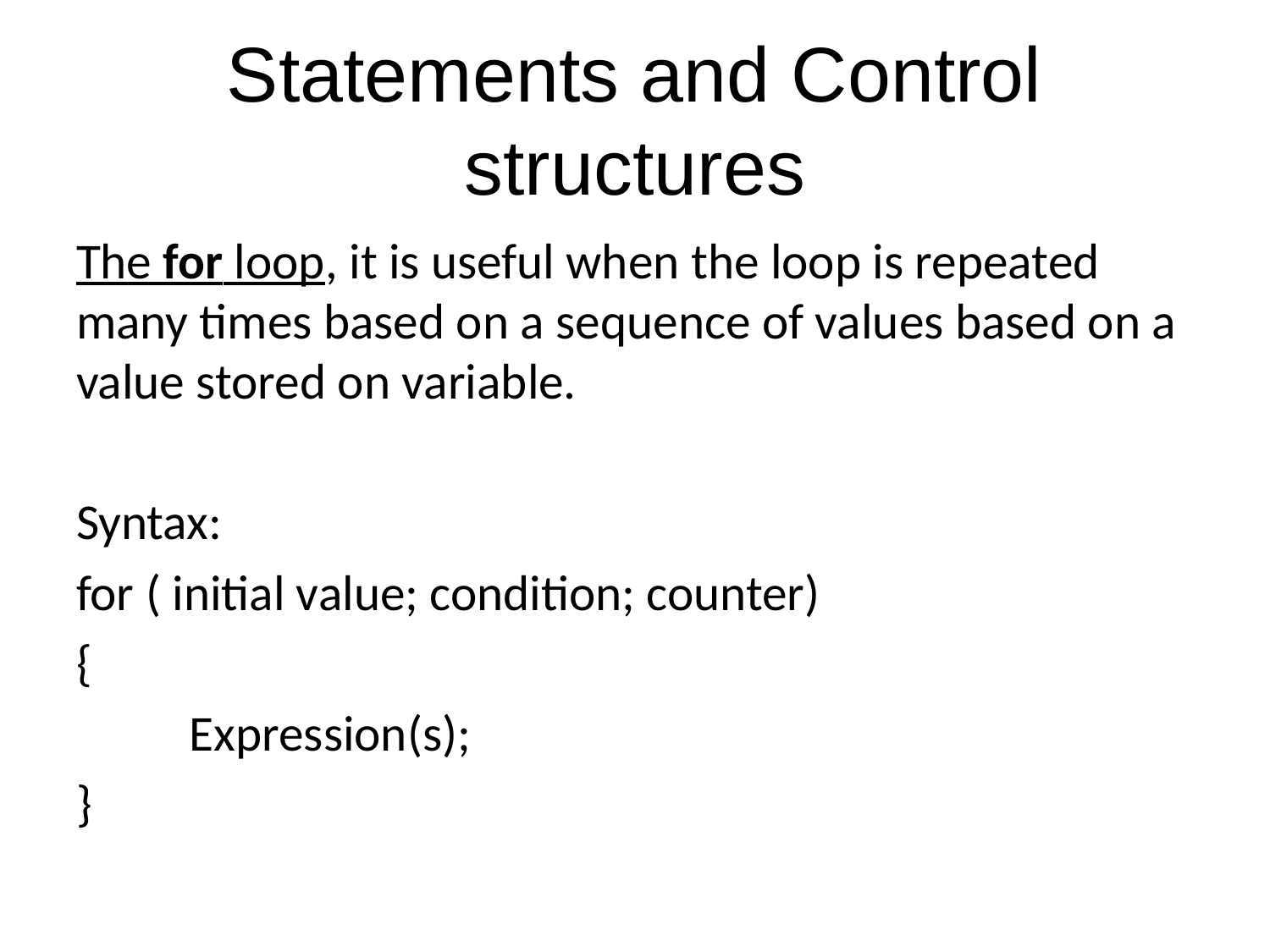

# Statements and Control structures
The for loop, it is useful when the loop is repeated many times based on a sequence of values based on a value stored on variable.

Syntax:
for ( initial value; condition; counter)
{
	Expression(s);
}